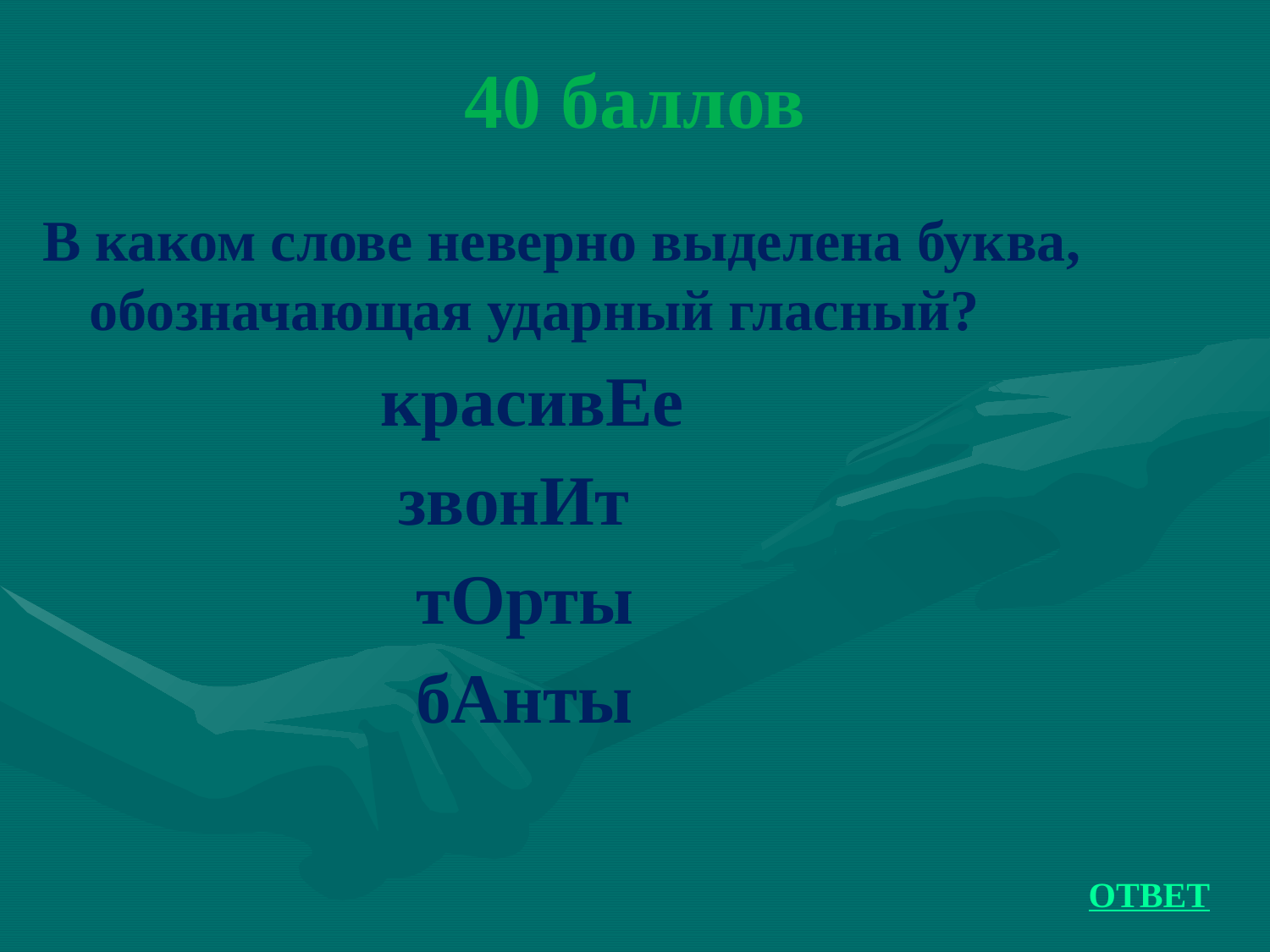

# 40 баллов
В каком слове неверно выделена буква, обозначающая ударный гласный?
                   красивЕе
                    звонИт
                     тОрты
                     бАнты

ОТВЕТ